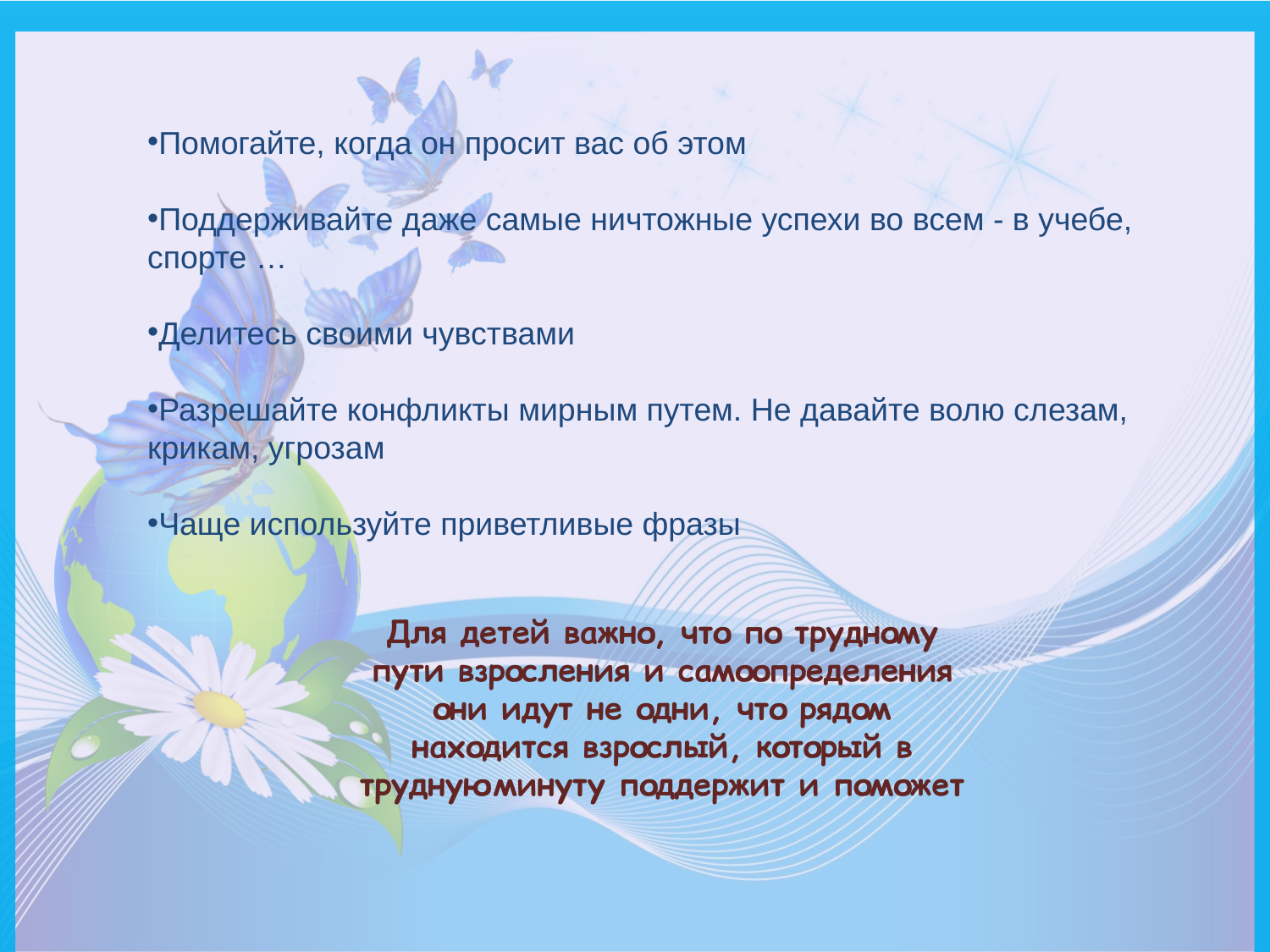

Помогайте, когда он просит вас об этом

Поддерживайте даже самые ничтожные успехи во всем - в учебе, спорте …

Делитесь своими чувствами

Разрешайте конфликты мирным путем. Не давайте волю слезам, крикам, угрозам

Чаще используйте приветливые фразы
Для детей важно, что по трудному пути взросления и самоопределения они идут не одни, что рядом находится взрослый, который в трудную минуту поддержит и поможет